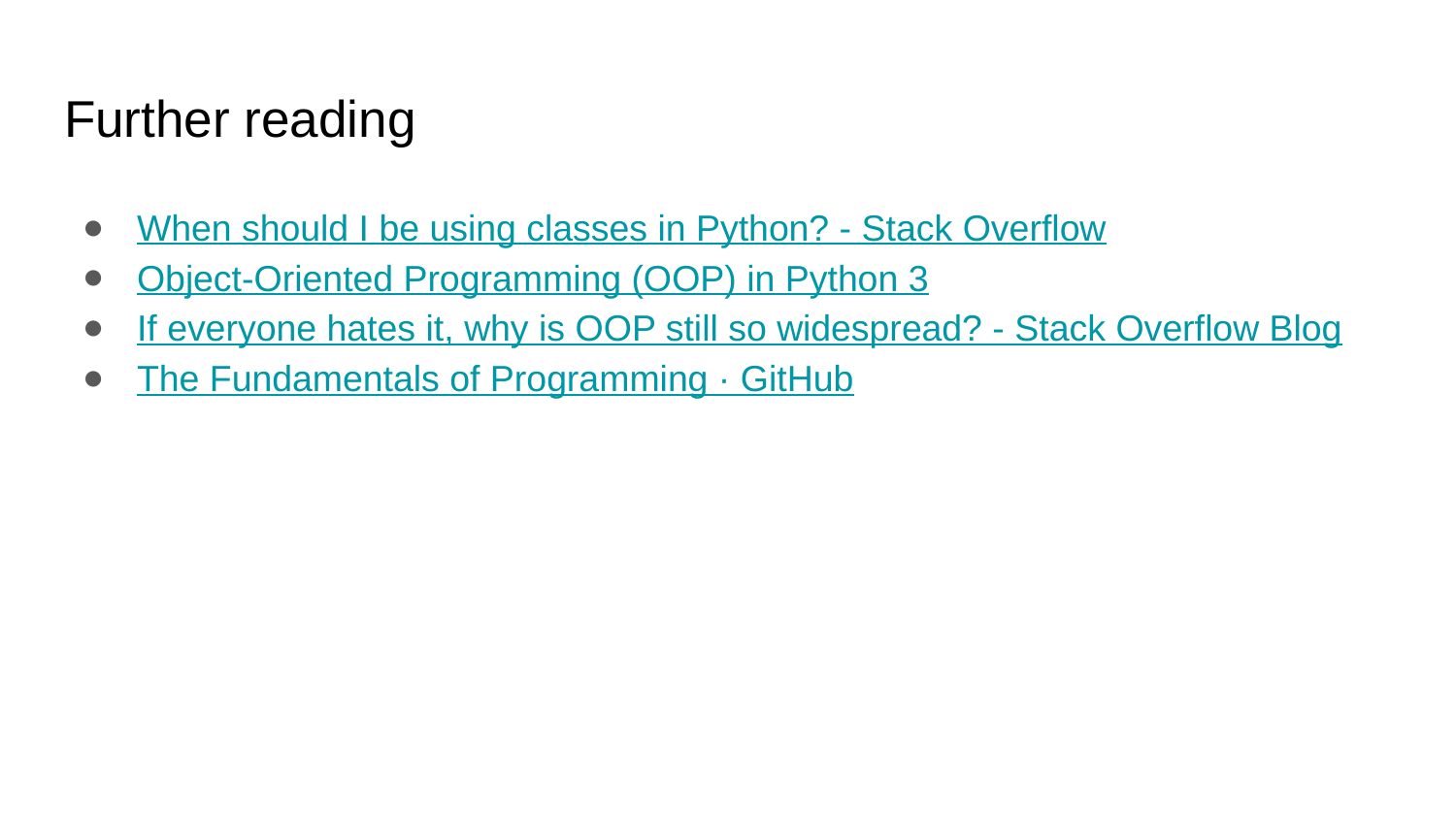

# Further reading
When should I be using classes in Python? - Stack Overflow
Object-Oriented Programming (OOP) in Python 3
If everyone hates it, why is OOP still so widespread? - Stack Overflow Blog
The Fundamentals of Programming · GitHub